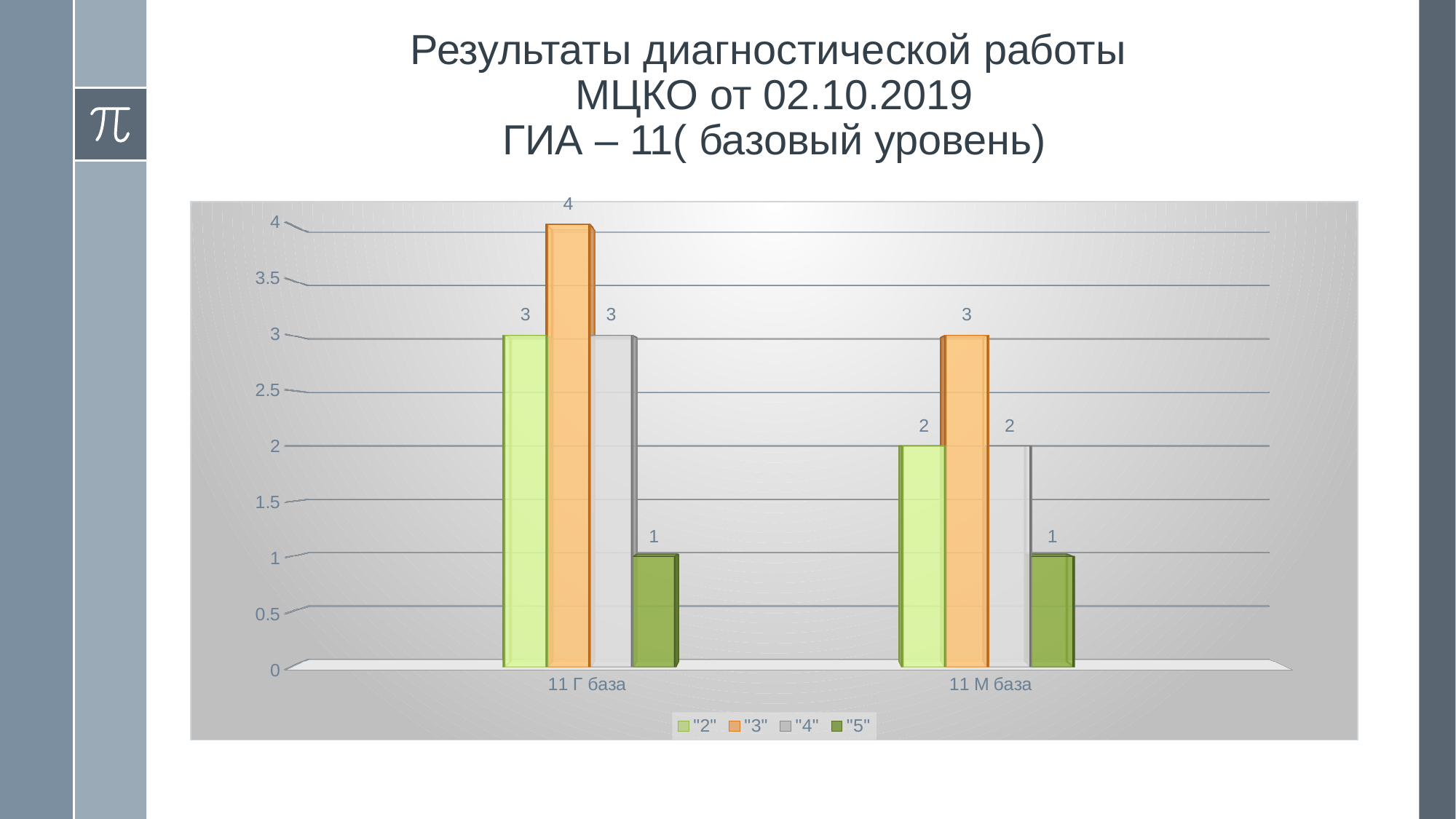

# Результаты диагностической работы МЦКО от 02.10.2019 ГИА – 11( базовый уровень)

[unsupported chart]